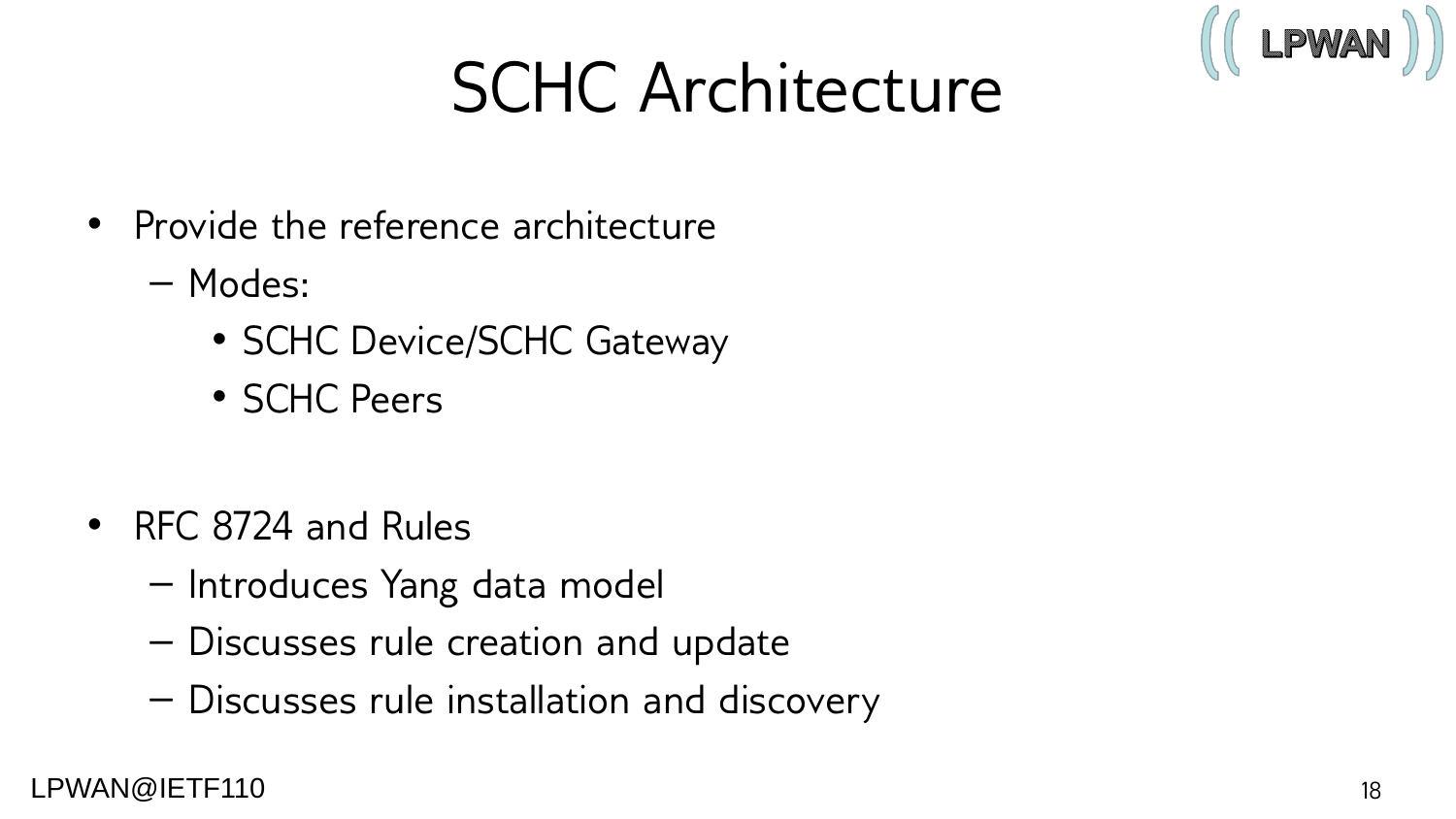

# SCHC Architecture
Provide the reference architecture
Modes:
SCHC Device/SCHC Gateway
SCHC Peers

RFC 8724 and Rules
Introduces Yang data model
Discusses rule creation and update
Discusses rule installation and discovery

18